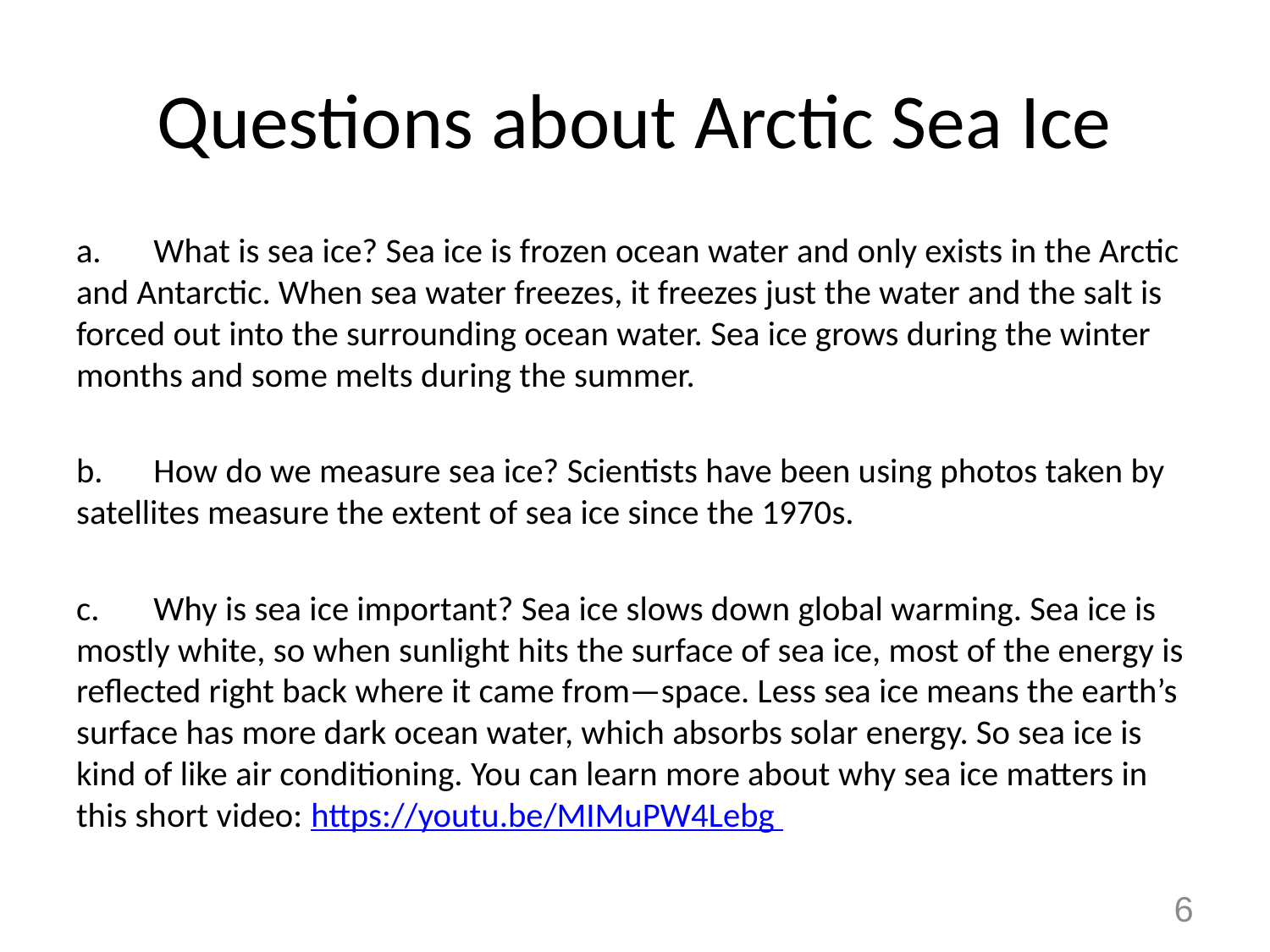

# Questions about Arctic Sea Ice
a.	What is sea ice? Sea ice is frozen ocean water and only exists in the Arctic and Antarctic. When sea water freezes, it freezes just the water and the salt is forced out into the surrounding ocean water. Sea ice grows during the winter months and some melts during the summer.

b.	How do we measure sea ice? Scientists have been using photos taken by satellites measure the extent of sea ice since the 1970s.

c.	Why is sea ice important? Sea ice slows down global warming. Sea ice is mostly white, so when sunlight hits the surface of sea ice, most of the energy is reflected right back where it came from—space. Less sea ice means the earth’s surface has more dark ocean water, which absorbs solar energy. So sea ice is kind of like air conditioning. You can learn more about why sea ice matters in this short video: https://youtu.be/MIMuPW4Lebg

6